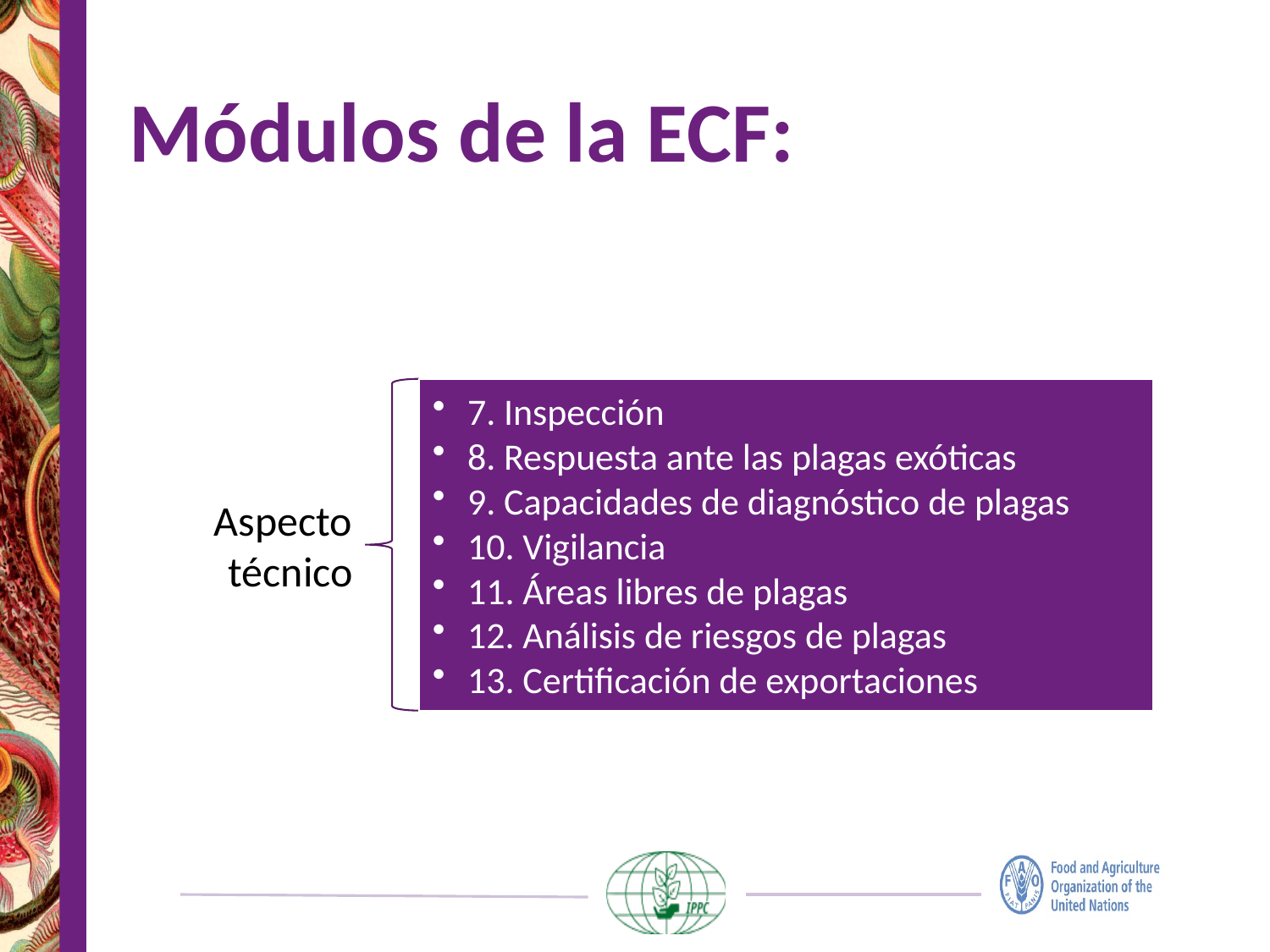

# Módulos de la ECF:
Aspecto técnico
7. Inspección
8. Respuesta ante las plagas exóticas
9. Capacidades de diagnóstico de plagas
10. Vigilancia
11. Áreas libres de plagas
12. Análisis de riesgos de plagas
13. Certificación de exportaciones